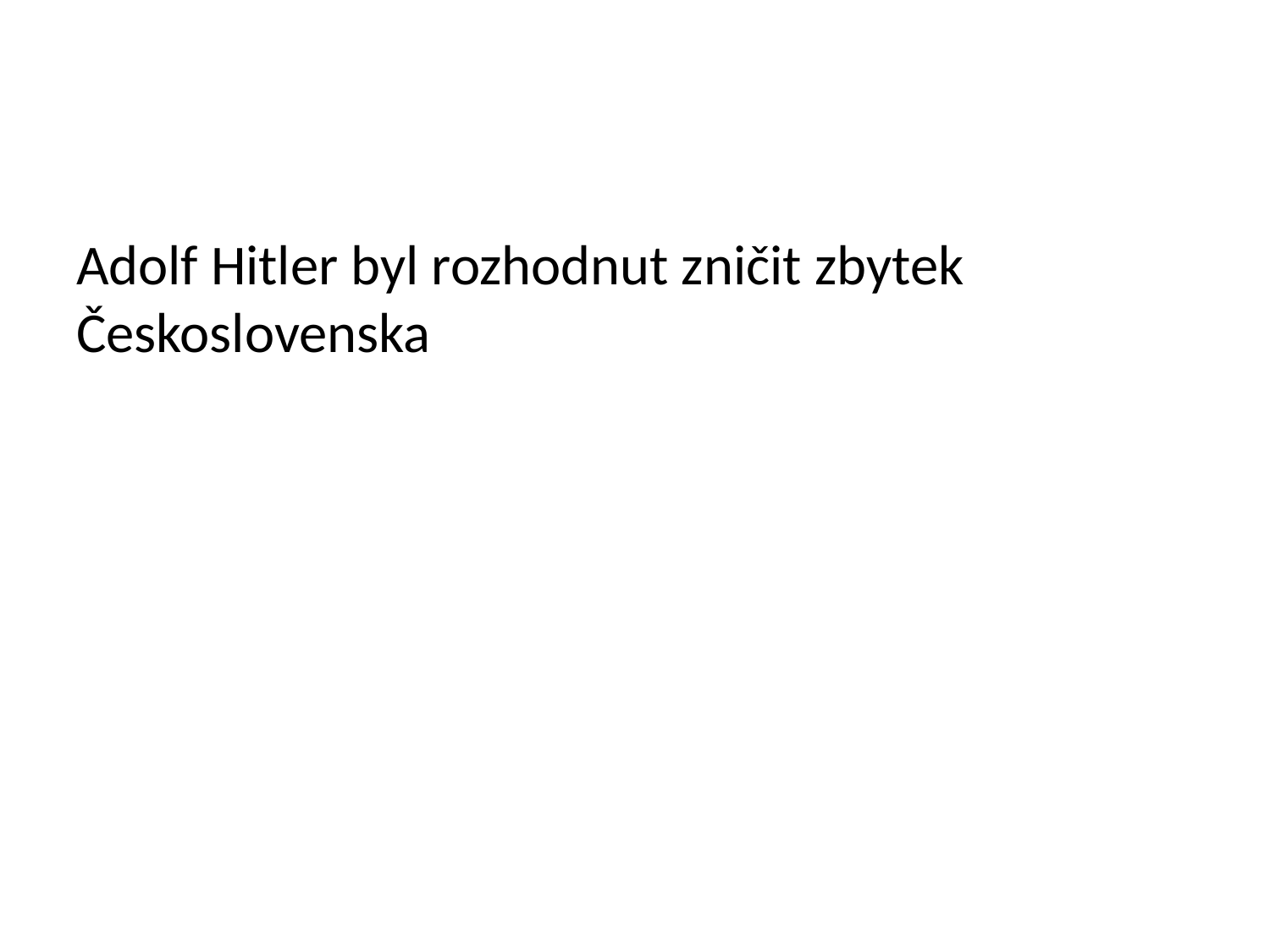

#
Adolf Hitler byl rozhodnut zničit zbytek Československa